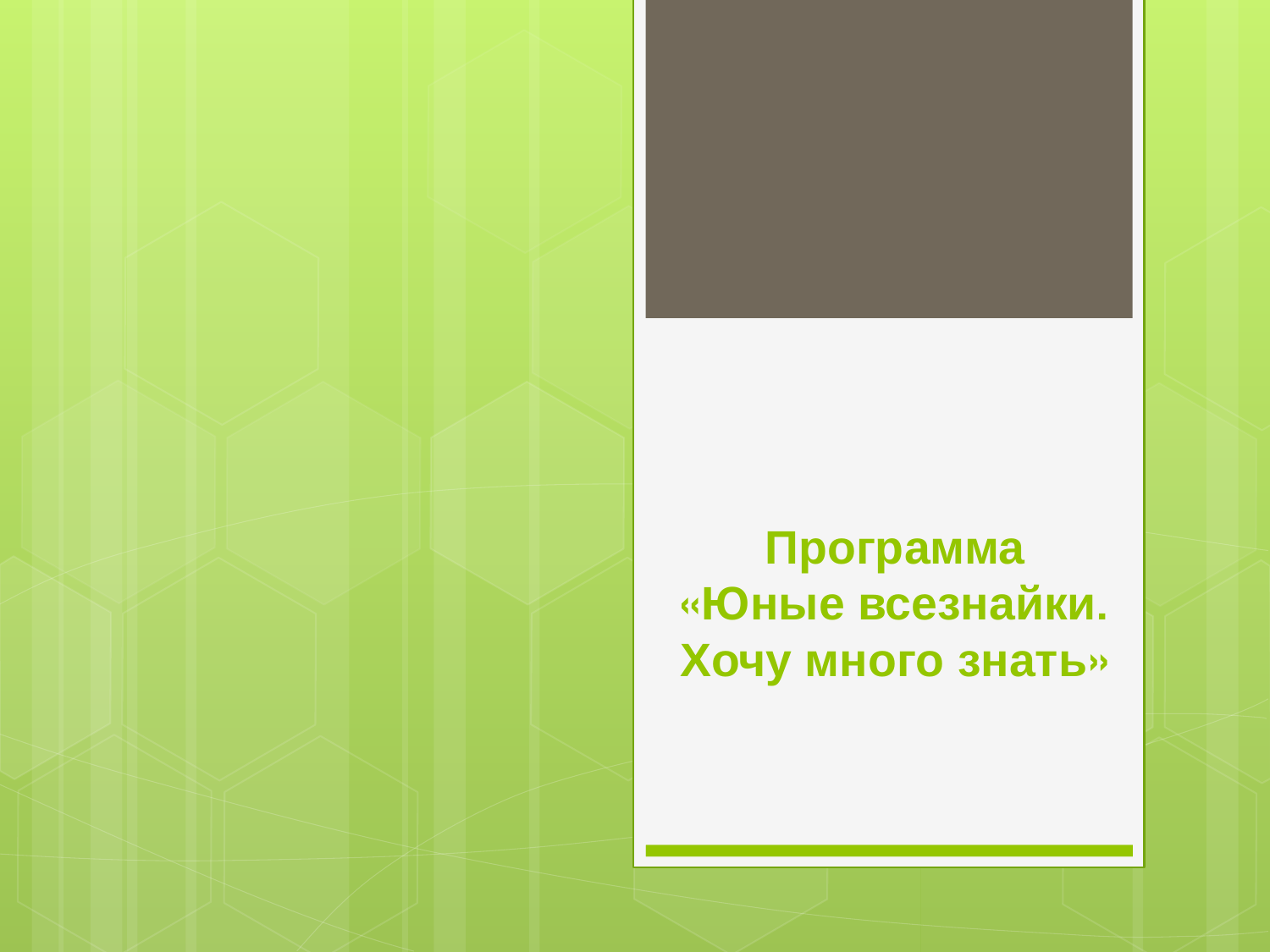

# Программа «Юные всезнайки. Хочу много знать»